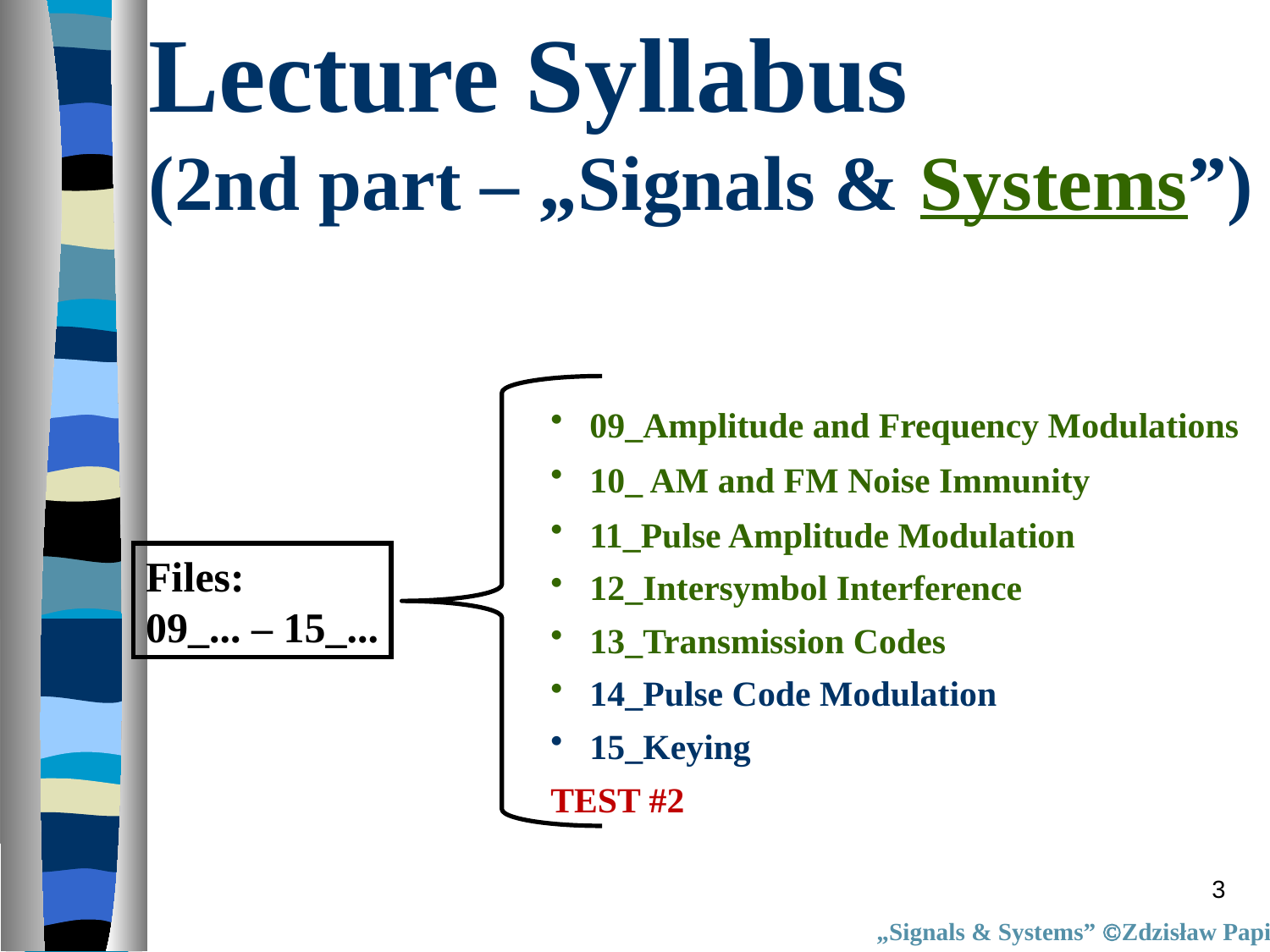

Lecture Syllabus
(2nd part – „Signals & Systems”)

 09_Amplitude and Frequency Modulations
 10_ AM and FM Noise Immunity
 11_Pulse Amplitude Modulation
 12_Intersymbol Interference
 13_Transmission Codes
 14_Pulse Code Modulation
 15_Keying
TEST #2
Files:
09_... – 15_...
3
„Signals & Systems” ©Zdzisław Papir